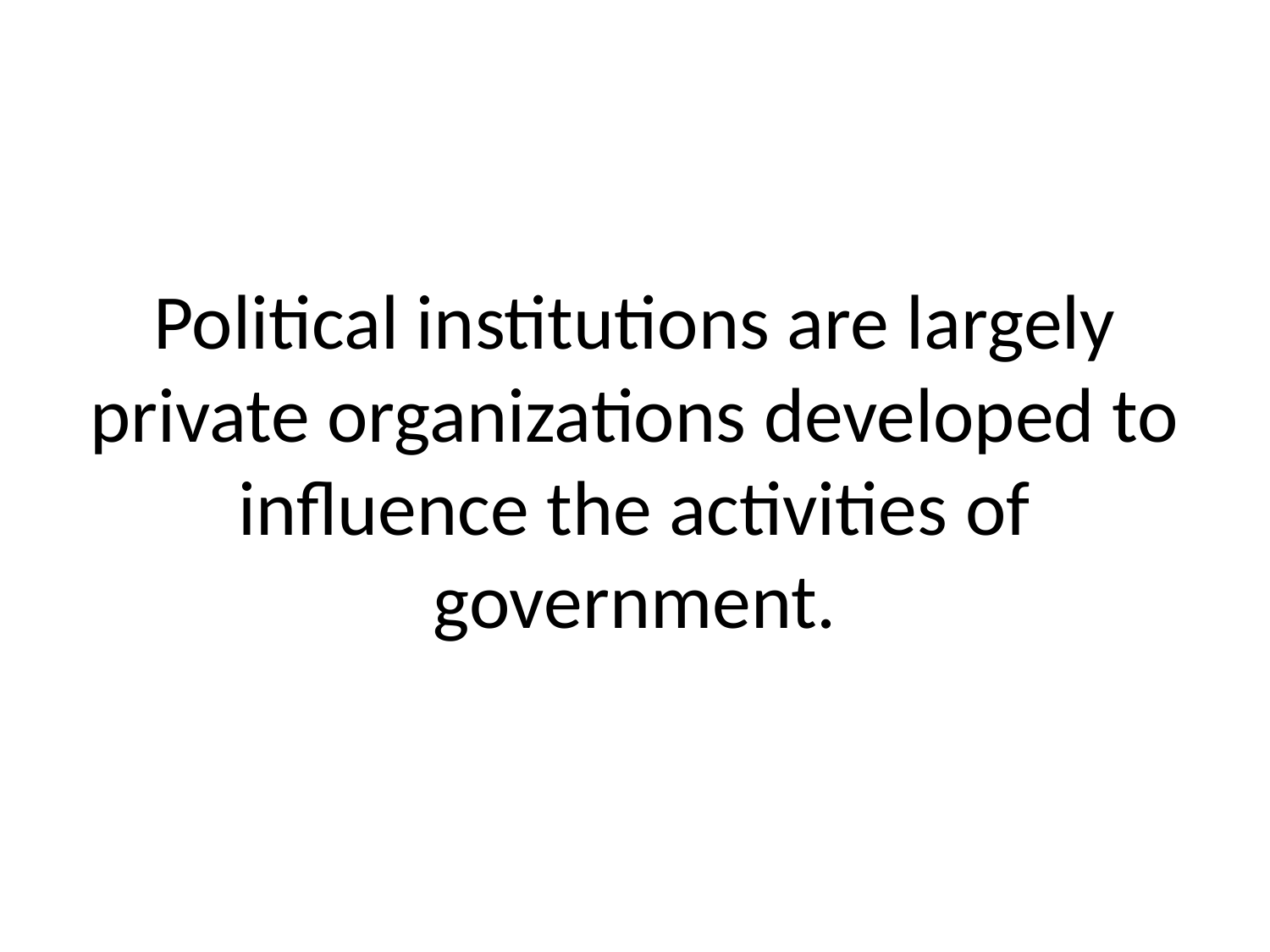

# Political institutions are largely private organizations developed to influence the activities of government.